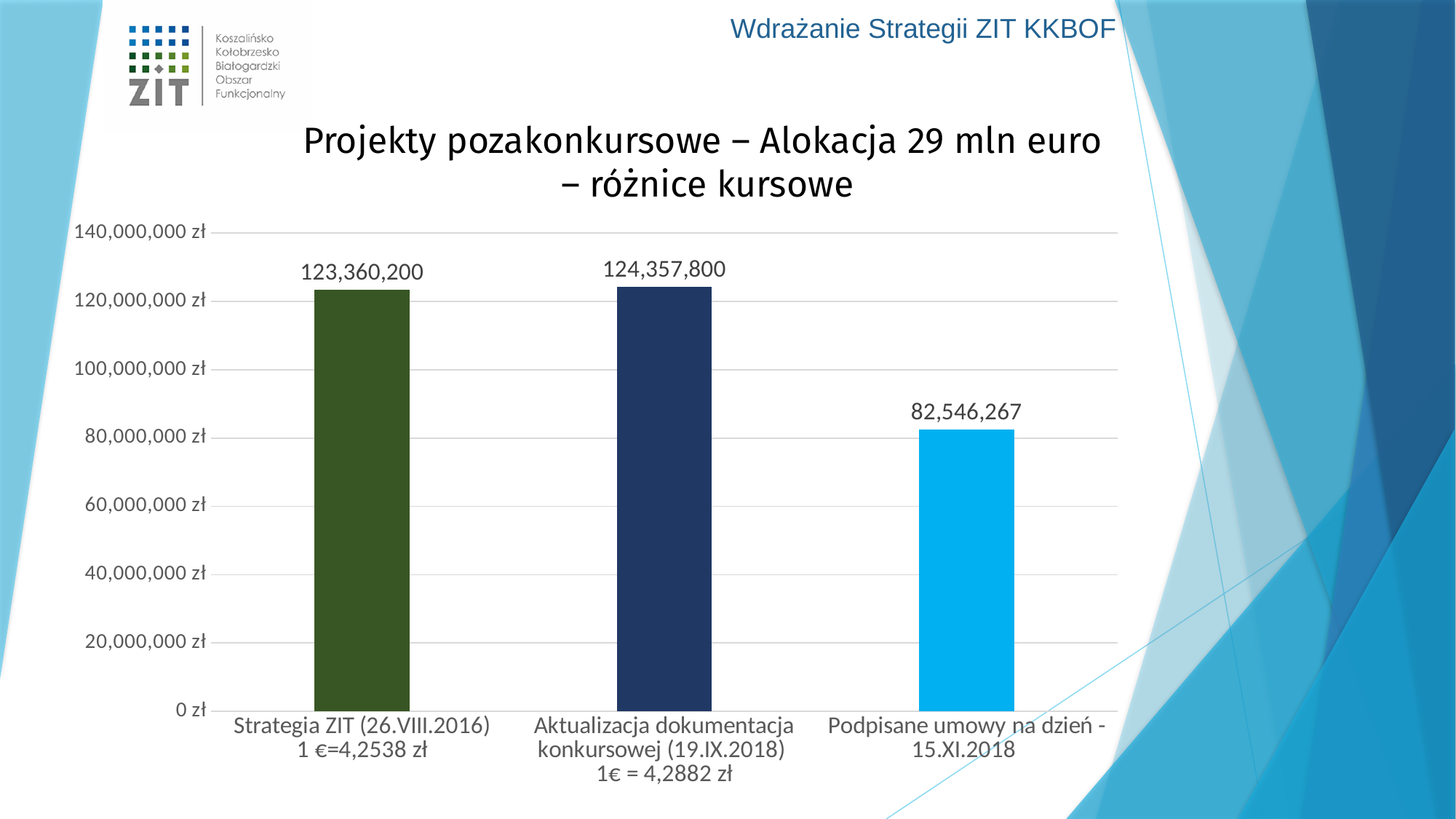

Projekty pozakonkursowe – Alokacja 29 mln euro
– różnice kursowe

### Chart

| Category |  |
|---|---|
| Strategia ZIT (26.VIII.2016)
1 €=4,2538 zł | 123360200.0 |
| Aktualizacja dokumentacja konkursowej (19.IX.2018)
1€ = 4,2882 zł | 124357800.0 |
| Podpisane umowy na dzień -15.XI.2018  | 82546266.59 |